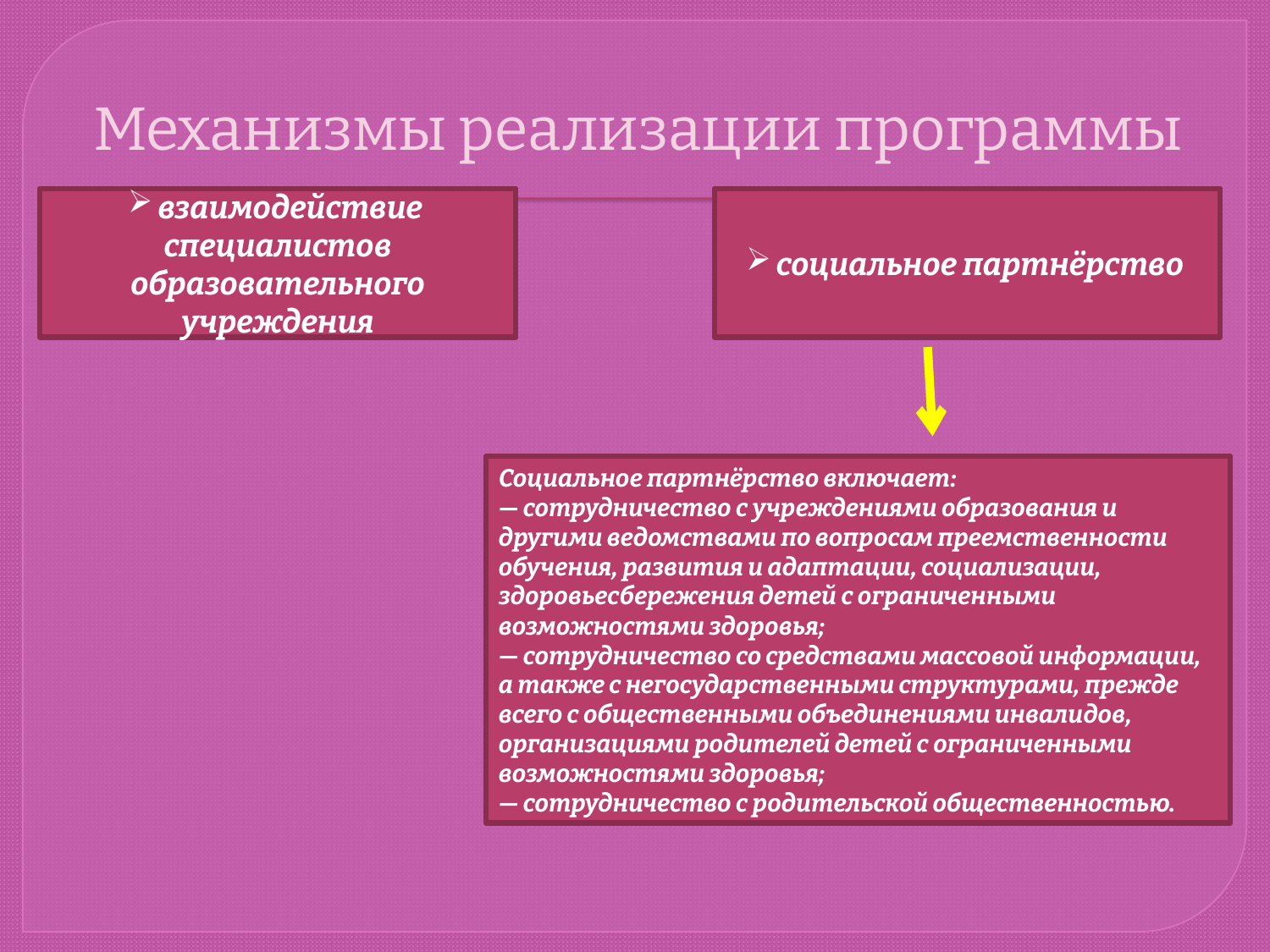

# Механизмы реализации программы
взаимодействие специалистов образовательного учреждения
социальное партнёрство

Социальное партнёрство включает:
— сотрудничество с учреждениями образования и другими ведомствами по вопросам преемственности обучения, развития и адаптации, социализации, здоровьесбережения детей с ограниченными возможностями здоровья;
— сотрудничество со средствами массовой информации, а также с негосударственными структурами, прежде всего с общественными объединениями инвалидов, организациями родителей детей с ограниченными возможностями здоровья;
— сотрудничество с родительской общественностью.